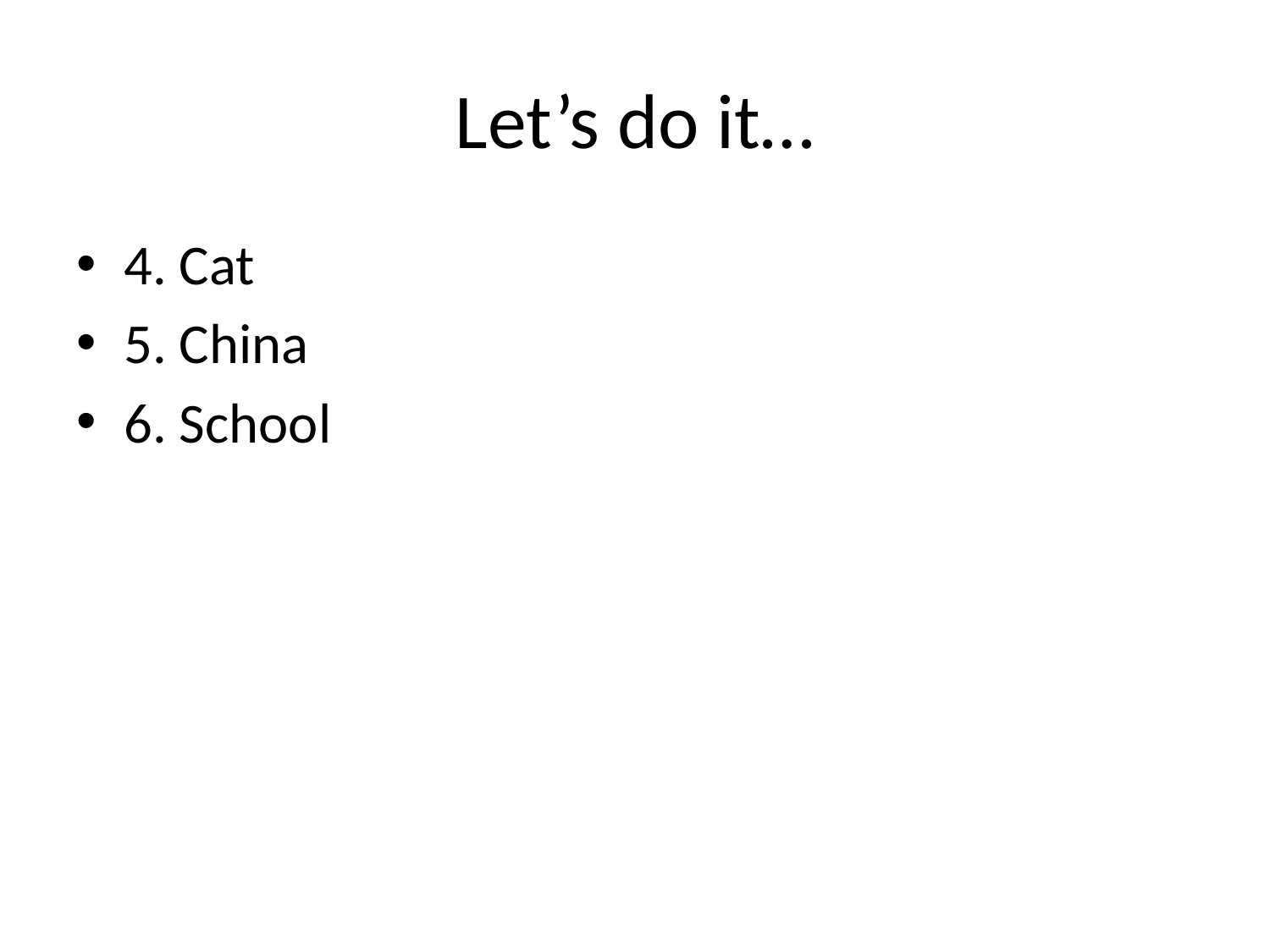

# Let’s do it…
4. Cat
5. China
6. School